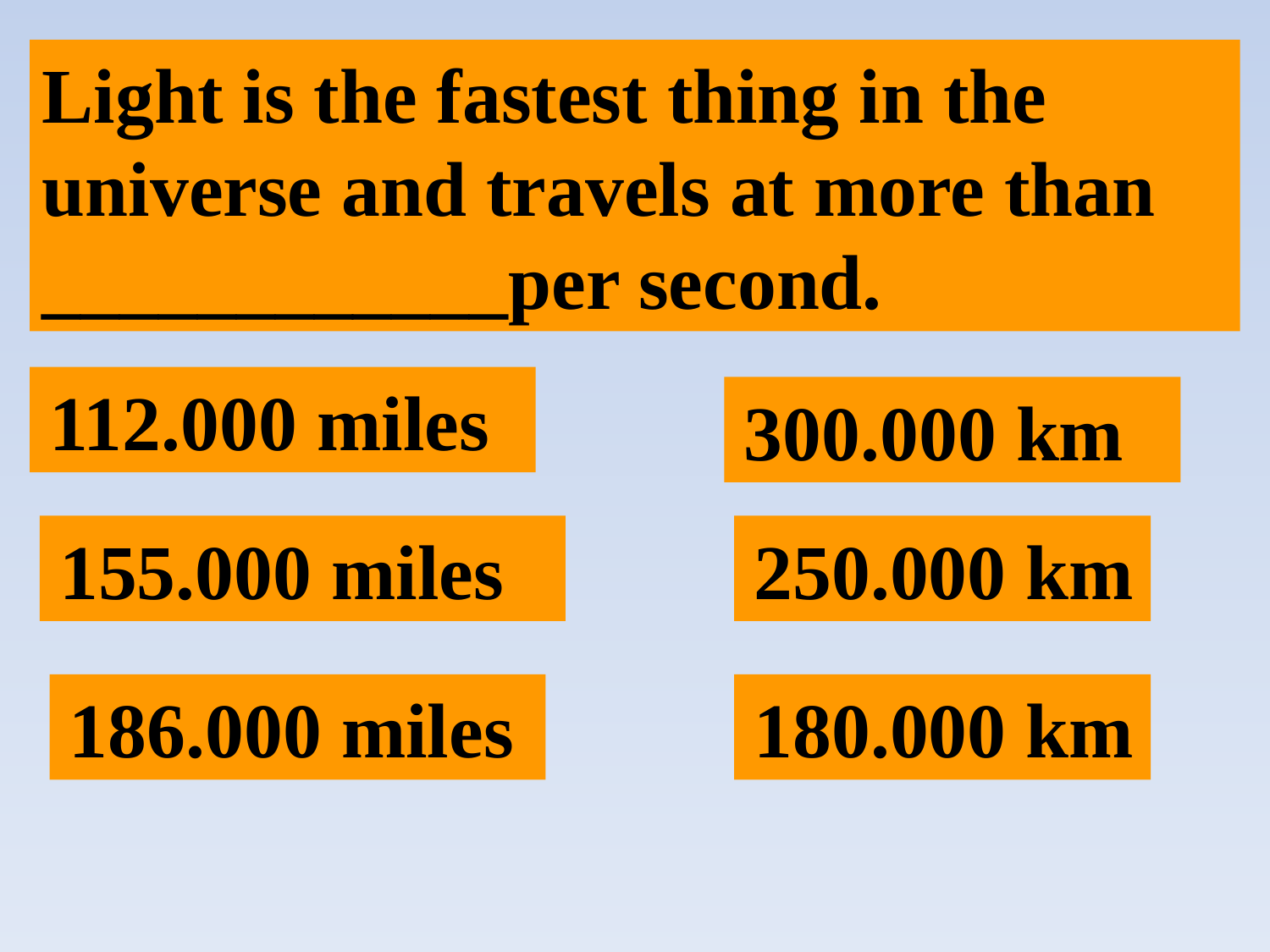

Light is the fastest thing in the universe and travels at more than ____________per second.
 112.000 miles
 300.000 km
 155.000 miles
 250.000 km
 186.000 miles
 180.000 km